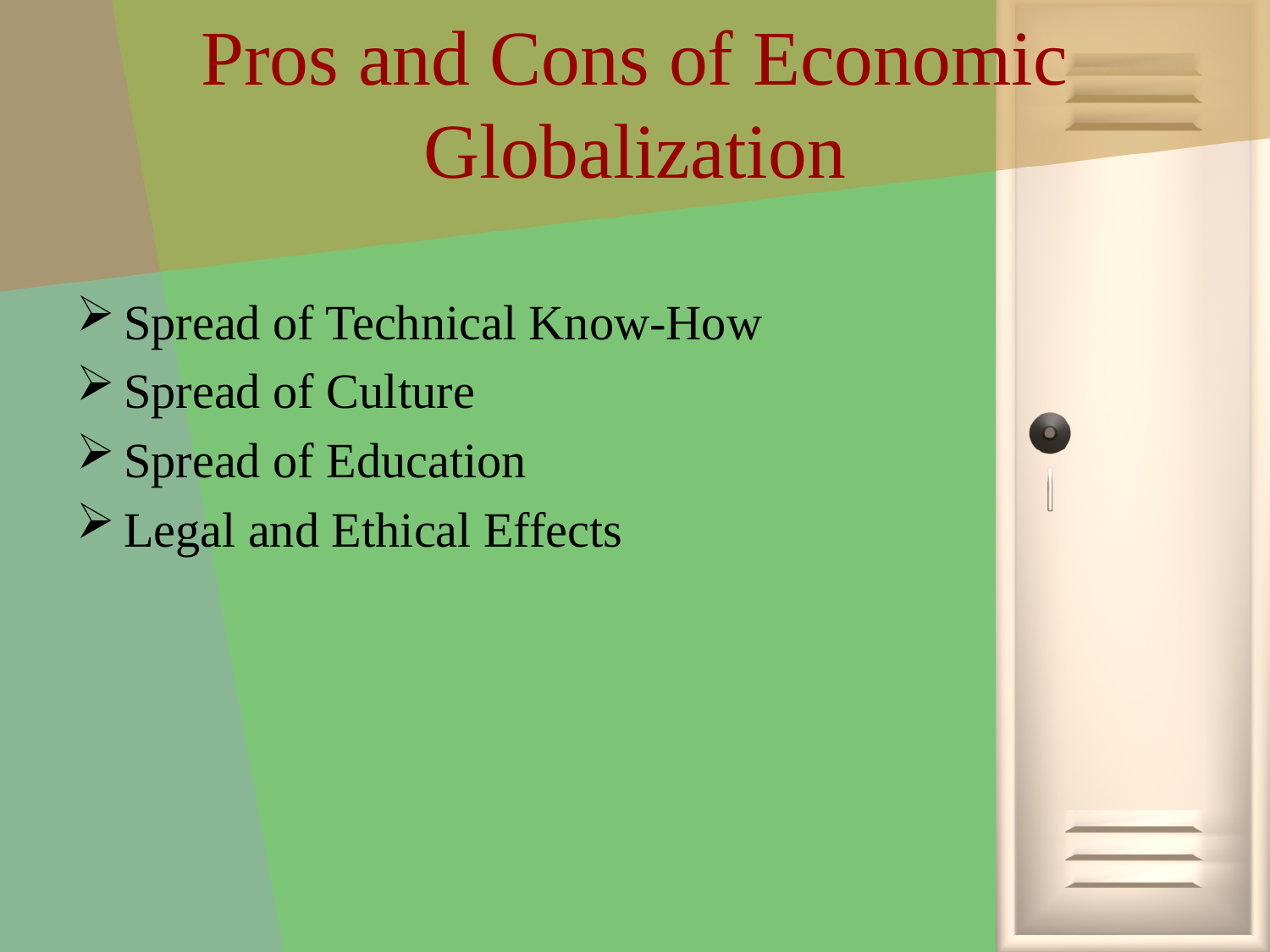

# Pros and Cons of Economic Globalization

Spread of Technical Know-How
Spread of Culture
Spread of Education
Legal and Ethical Effects